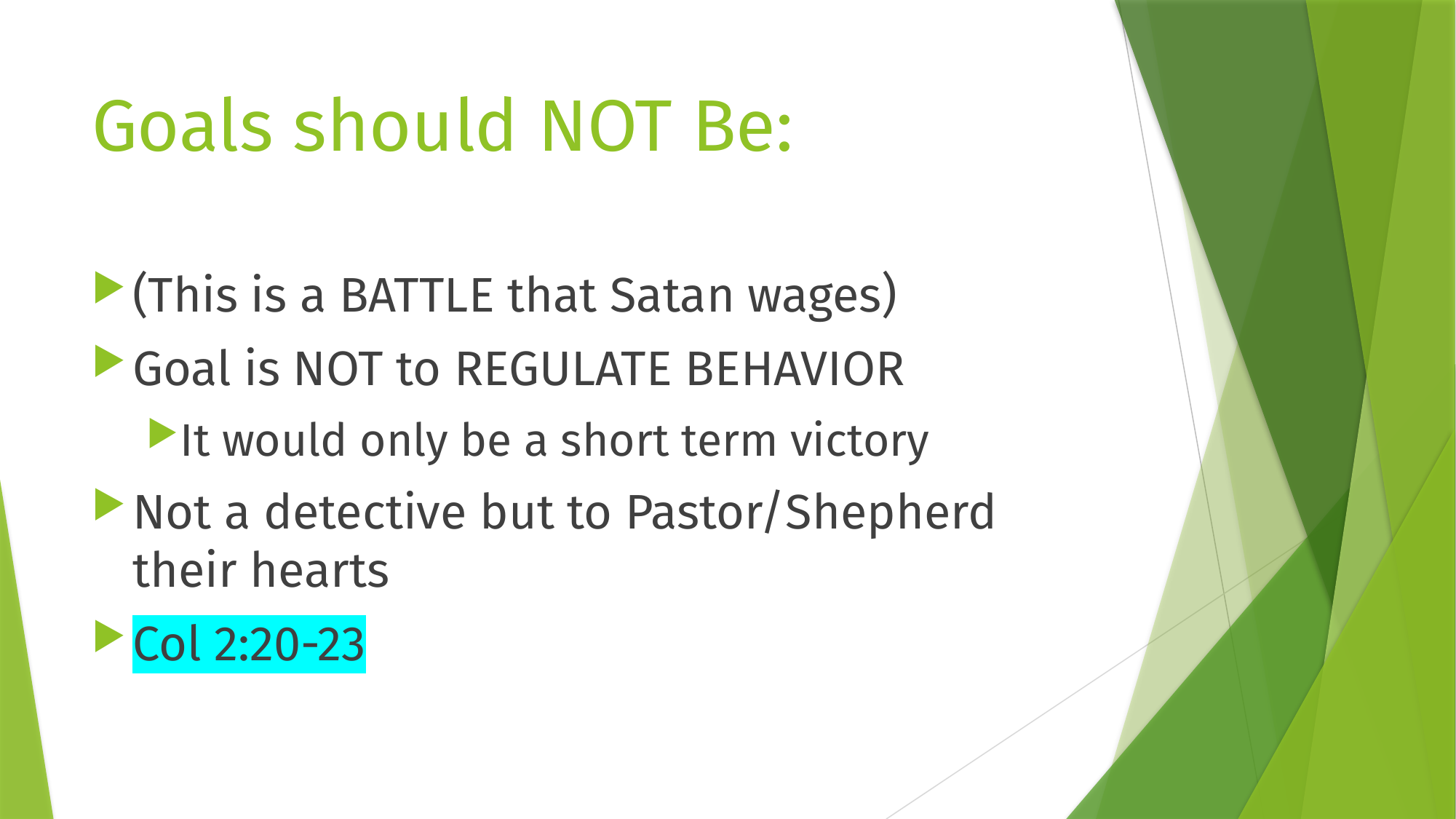

# Goals should NOT Be:
(This is a BATTLE that Satan wages)
Goal is NOT to REGULATE BEHAVIOR
It would only be a short term victory
Not a detective but to Pastor/Shepherd their hearts
Col 2:20-23